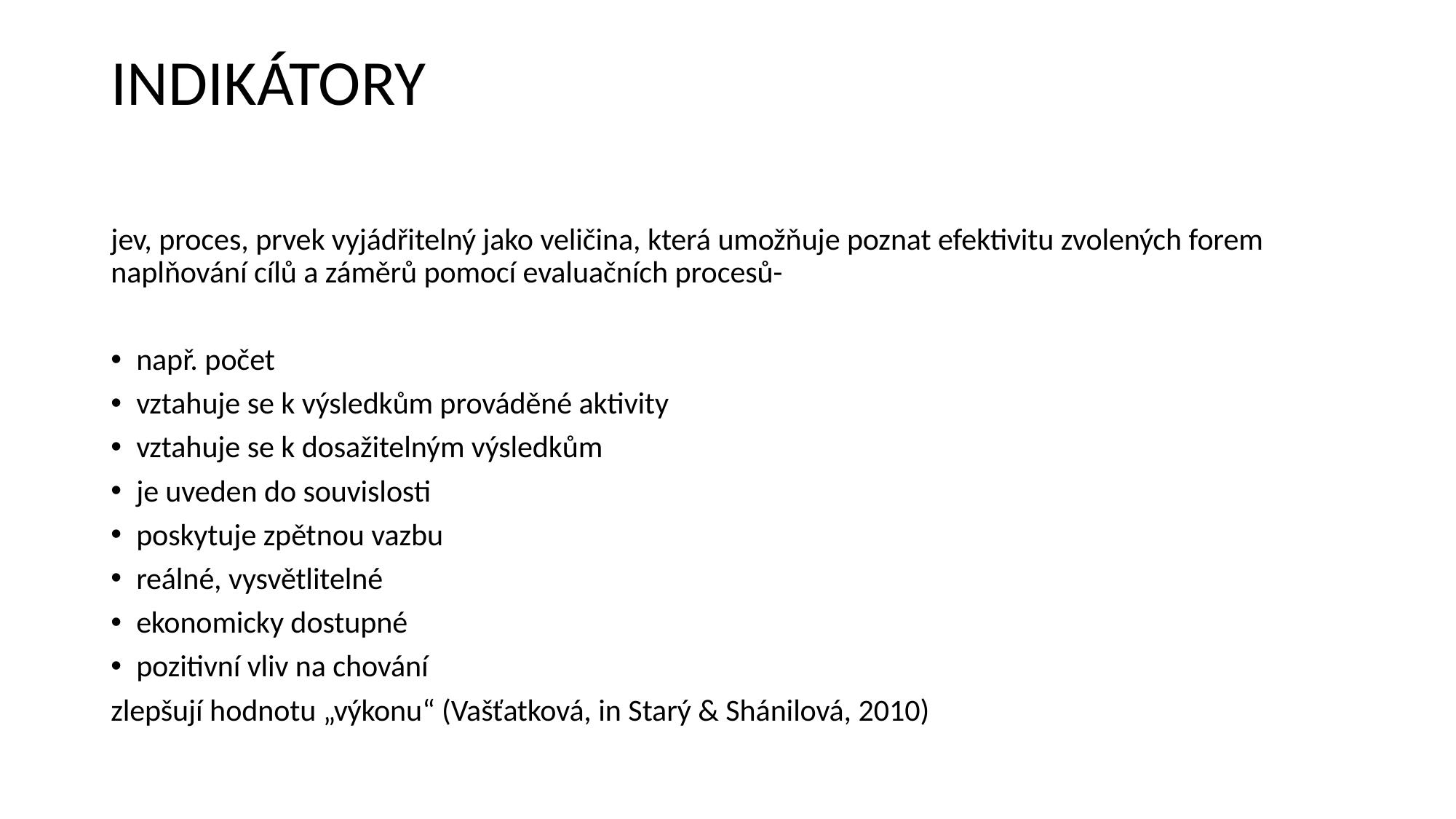

# INDIKÁTORY
jev, proces, prvek vyjádřitelný jako veličina, která umožňuje poznat efektivitu zvolených forem naplňování cílů a záměrů pomocí evaluačních procesů-

např. počet
vztahuje se k výsledkům prováděné aktivity
vztahuje se k dosažitelným výsledkům
je uveden do souvislosti
poskytuje zpětnou vazbu
reálné, vysvětlitelné
ekonomicky dostupné
pozitivní vliv na chování
zlepšují hodnotu „výkonu“ (Vašťatková, in Starý & Shánilová, 2010)